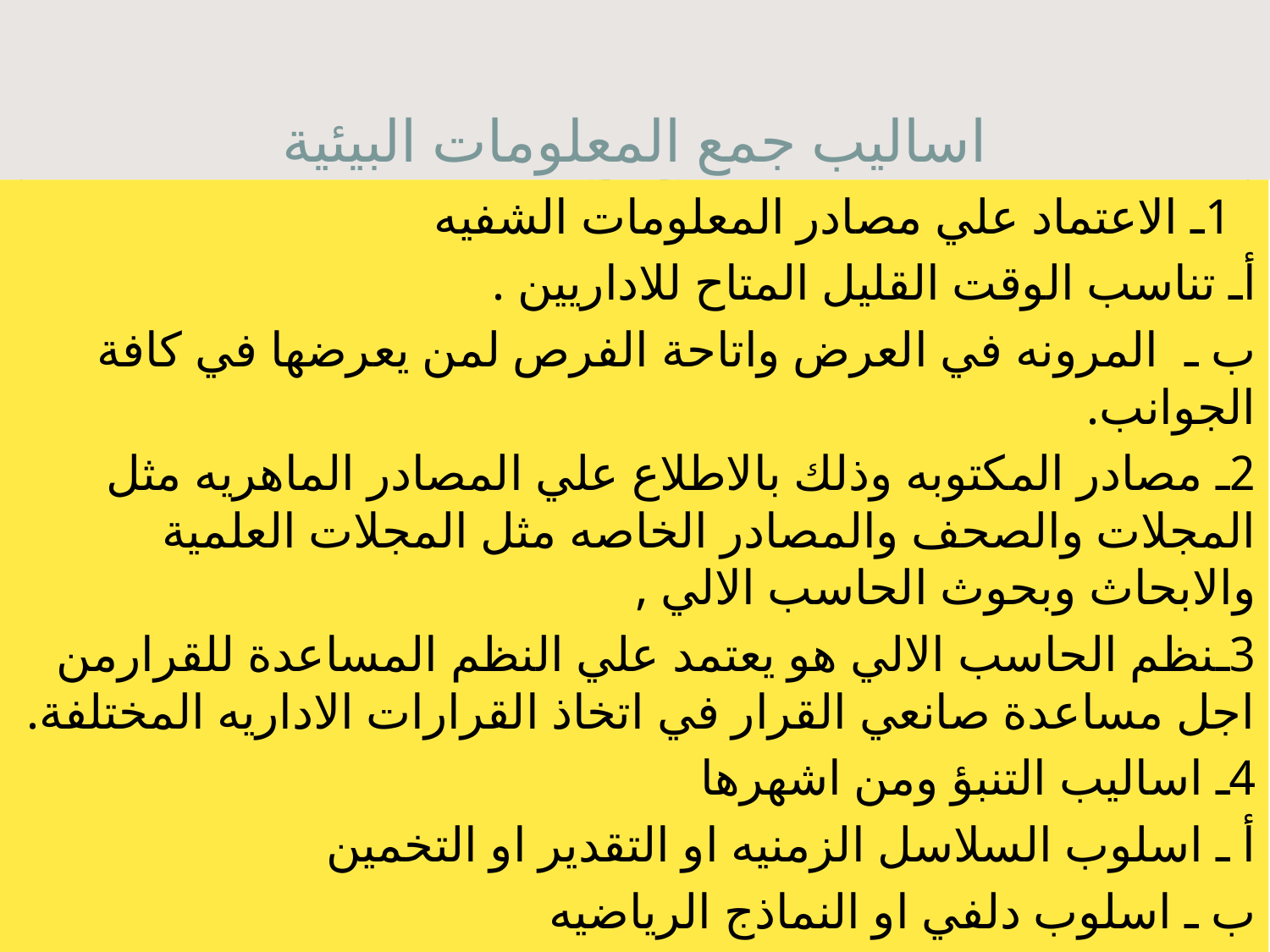

# اساليب جمع المعلومات البيئية
  1ـ الاعتماد علي مصادر المعلومات الشفيه
أـ تناسب الوقت القليل المتاح للاداريين .
ب ـ  المرونه في العرض واتاحة الفرص لمن يعرضها في كافة الجوانب.
2ـ مصادر المكتوبه وذلك بالاطلاع علي المصادر الماهريه مثل المجلات والصحف والمصادر الخاصه مثل المجلات العلمية والابحاث وبحوث الحاسب الالي ,
3ـنظم الحاسب الالي هو يعتمد علي النظم المساعدة للقرارمن اجل مساعدة صانعي القرار في اتخاذ القرارات الاداريه المختلفة.
4ـ اساليب التنبؤ ومن اشهرها
أ ـ اسلوب السلاسل الزمنيه او التقدير او التخمين
ب ـ اسلوب دلفي او النماذج الرياضيه
جـ ـ اسلوب السيناريو.